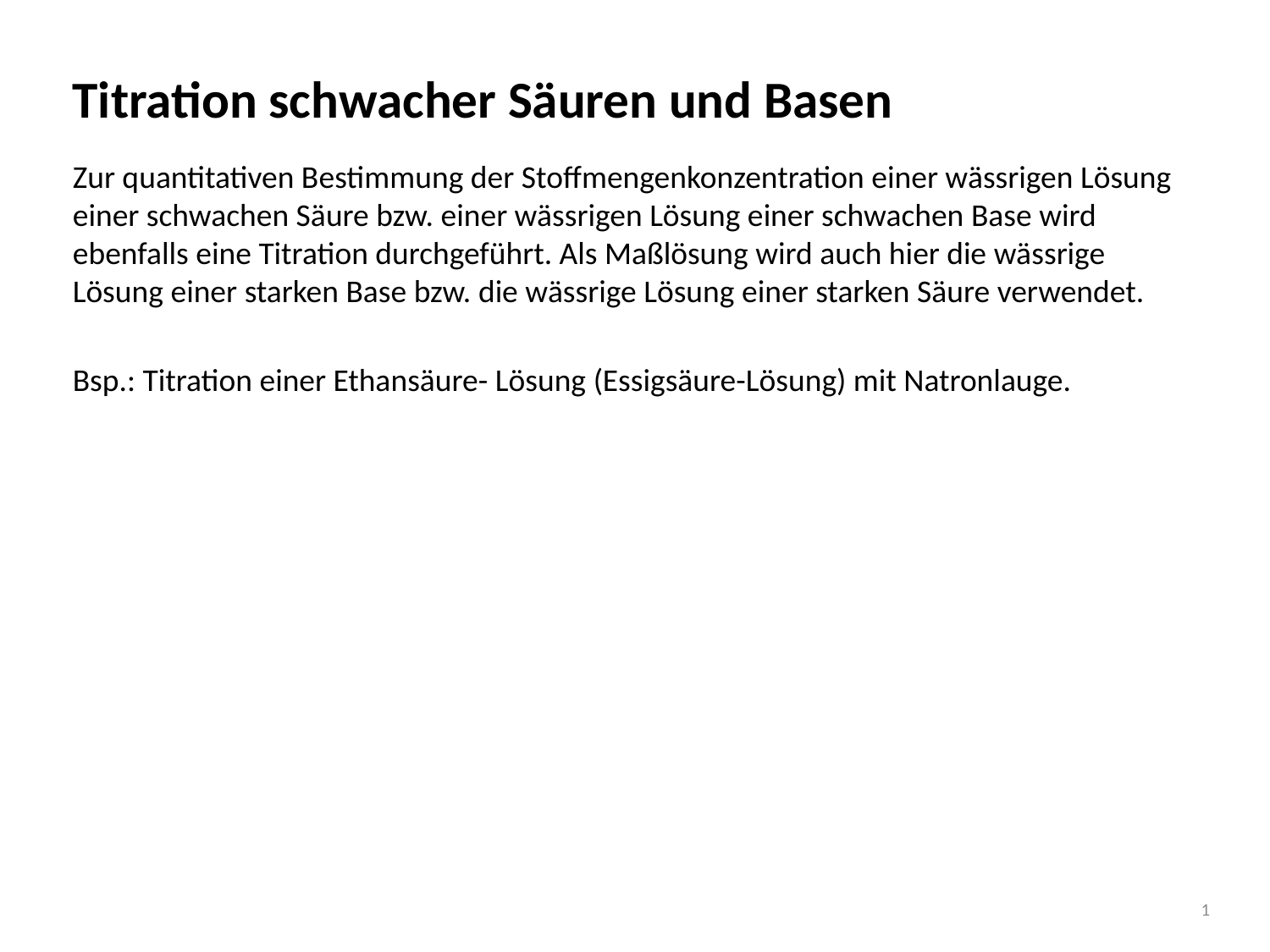

# Titration schwacher Säuren und Basen
Zur quantitativen Bestimmung der Stoffmengenkonzentration einer wässrigen Lösung einer schwachen Säure bzw. einer wässrigen Lösung einer schwachen Base wird ebenfalls eine Titration durchgeführt. Als Maßlösung wird auch hier die wässrige Lösung einer starken Base bzw. die wässrige Lösung einer starken Säure verwendet.

Bsp.: Titration einer Ethansäure- Lösung (Essigsäure-Lösung) mit Natronlauge.
1